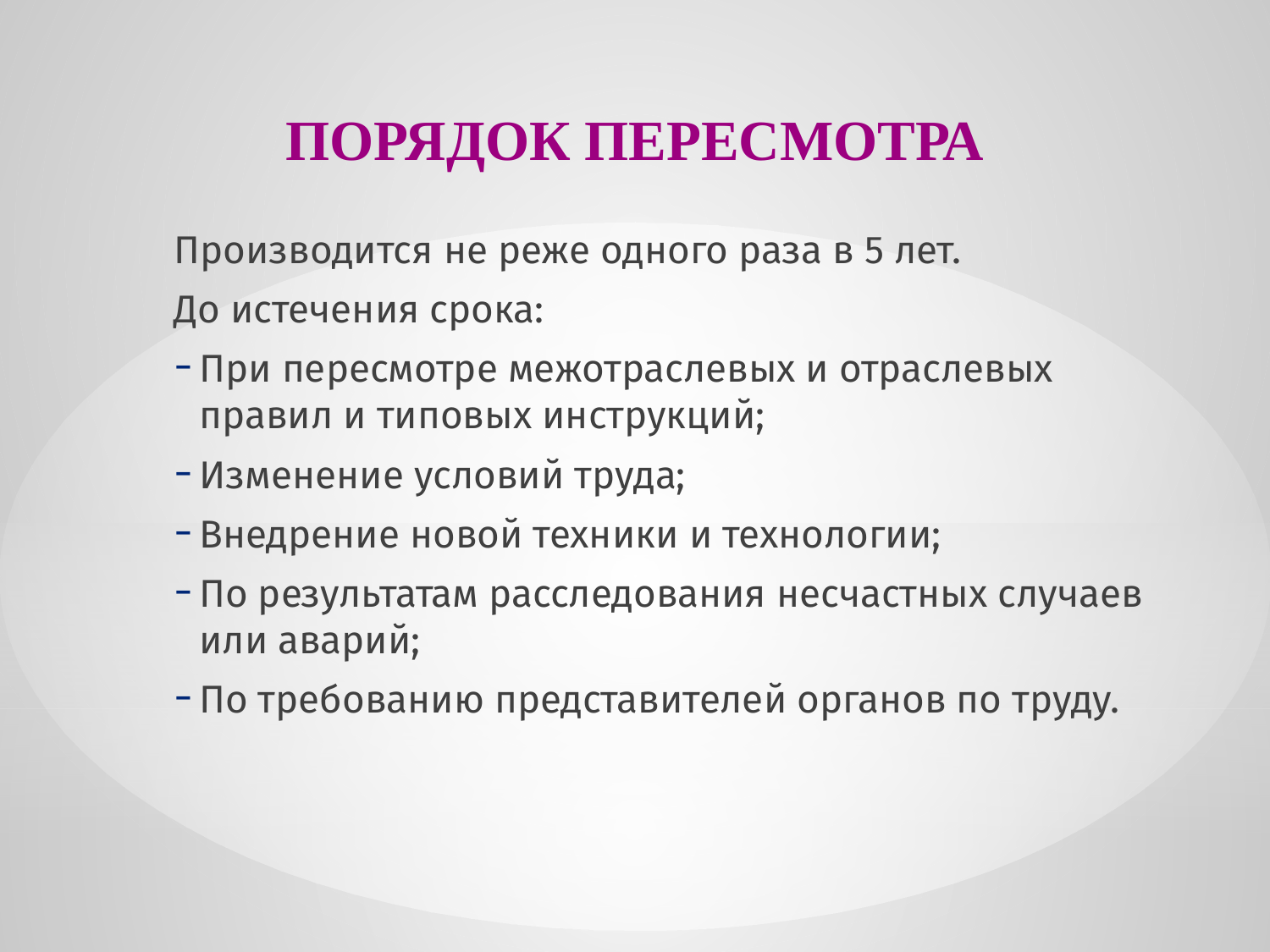

# ПОРЯДОК ПЕРЕСМОТРА
Производится не реже одного раза в 5 лет.
До истечения срока:
При пересмотре межотраслевых и отраслевых правил и типовых инструкций;
Изменение условий труда;
Внедрение новой техники и технологии;
По результатам расследования несчастных случаев или аварий;
По требованию представителей органов по труду.